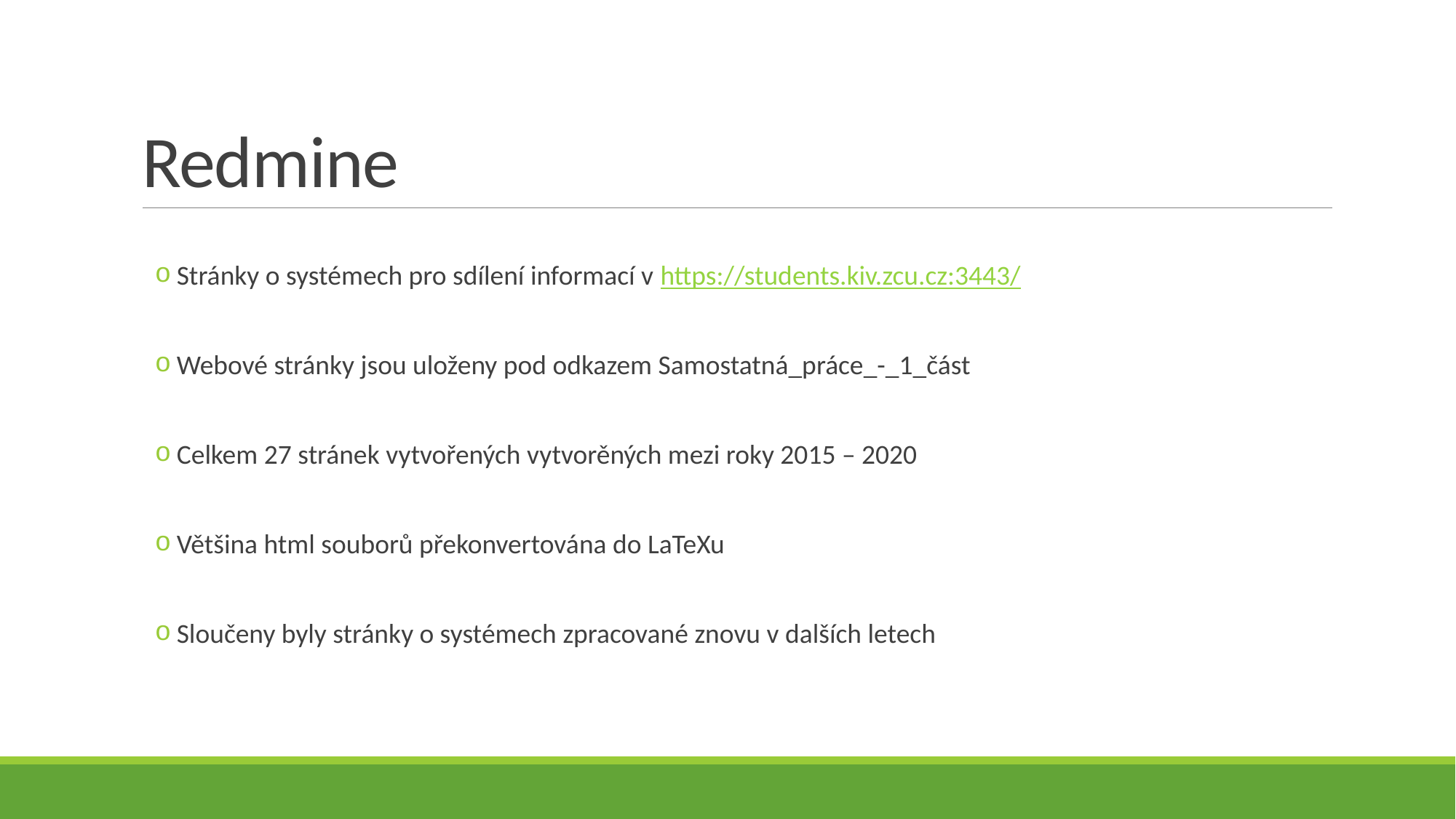

# Redmine

Stránky o systémech pro sdílení informací v https://students.kiv.zcu.cz:3443/

Webové stránky jsou uloženy pod odkazem Samostatná_práce_-_1_část

Celkem 27 stránek vytvořených vytvorěných mezi roky 2015 – 2020

Většina html souborů překonvertována do LaTeXu

Sloučeny byly stránky o systémech zpracované znovu v dalších letech